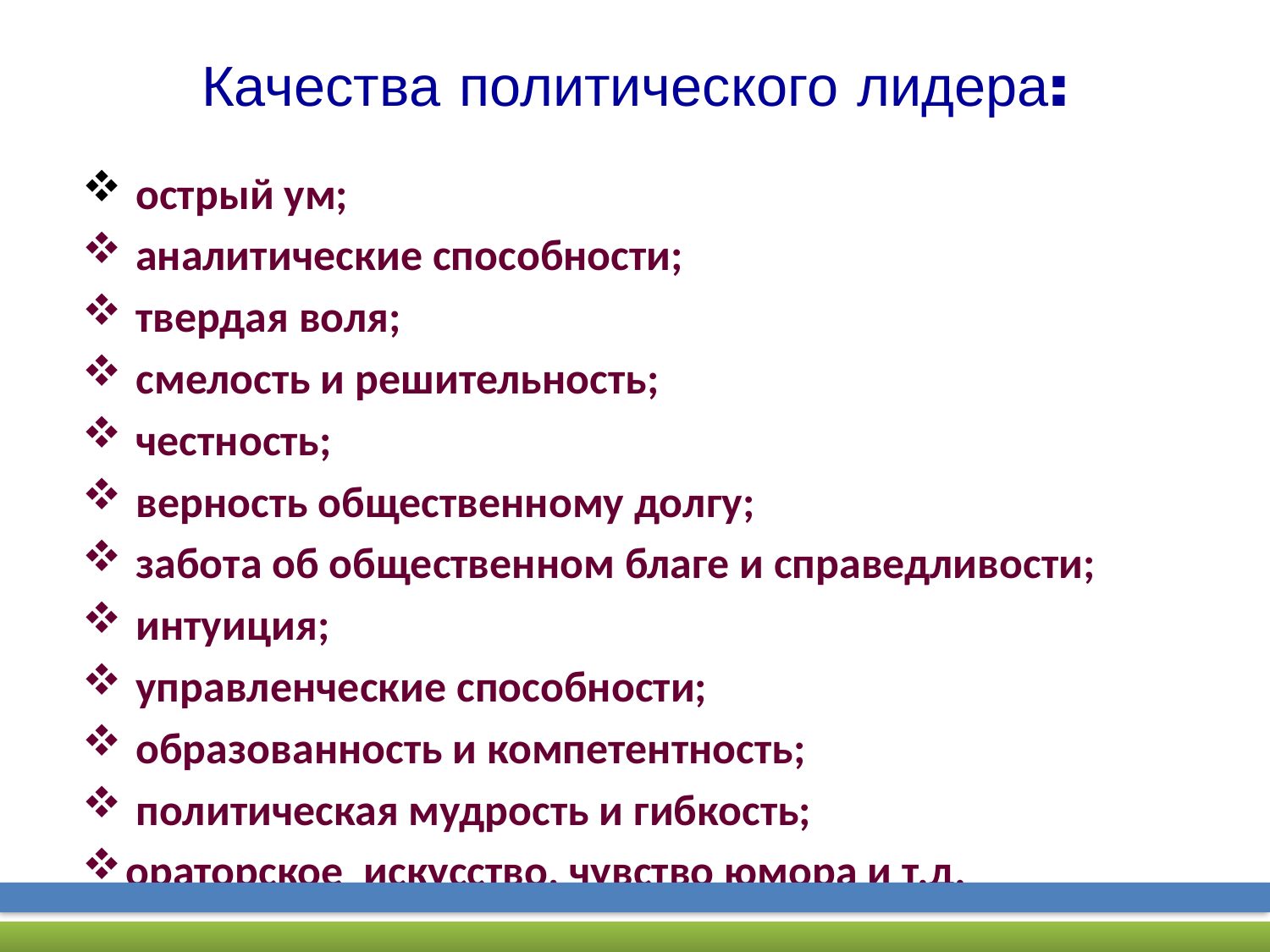

# Качества политического лидера:
 острый ум;
 аналитические способности;
 твердая воля;
 смелость и решительность;
 честность;
 верность общественному долгу;
 забота об общественном благе и справедливости;
 интуиция;
 управленческие способности;
 образованность и компетентность;
 политическая мудрость и гибкость;
ораторское  искусство, чувство юмора и т.д.